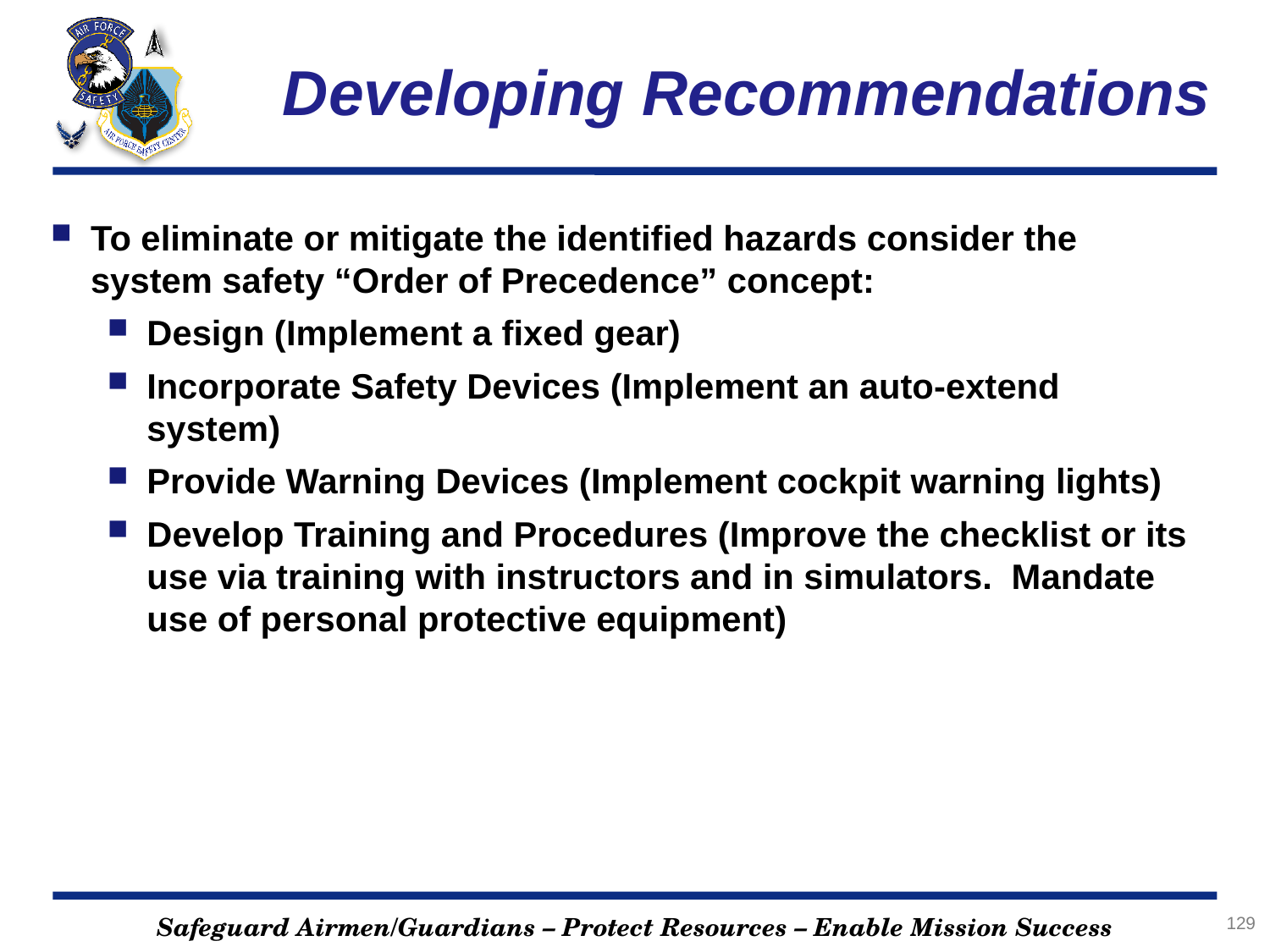

# Developing Recommendations
To eliminate or mitigate the identified hazards consider the system safety “Order of Precedence” concept:
Design (Implement a fixed gear)
Incorporate Safety Devices (Implement an auto-extend system)
Provide Warning Devices (Implement cockpit warning lights)
Develop Training and Procedures (Improve the checklist or its use via training with instructors and in simulators.  Mandate use of personal protective equipment)
129